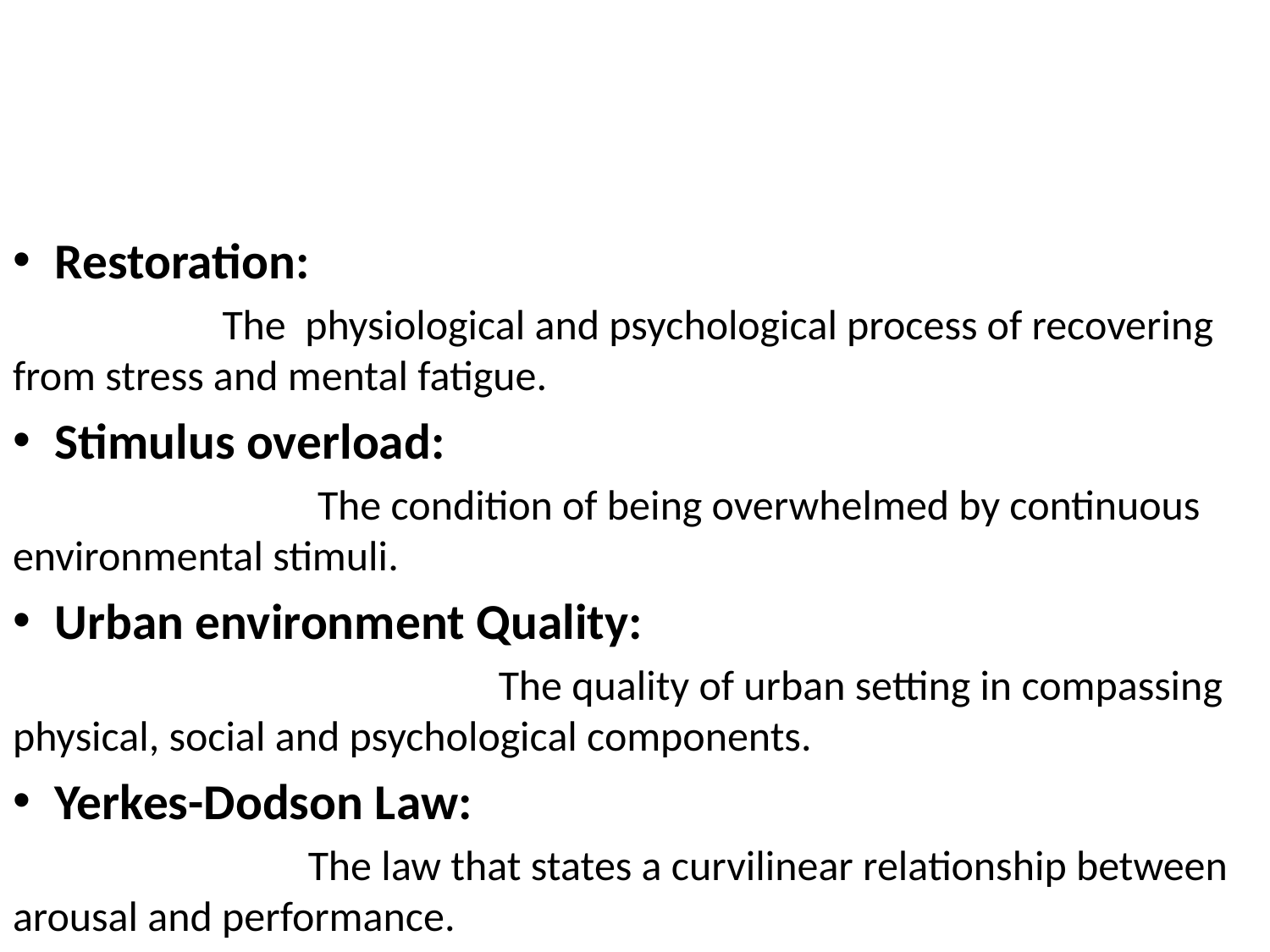

#
Restoration:
                      The  physiological and psychological process of recovering from stress and mental fatigue.
Stimulus overload:
                                The condition of being overwhelmed by continuous environmental stimuli.
Urban environment Quality:
                                                   The quality of urban setting in compassing physical, social and psychological components.
Yerkes-Dodson Law:
                               The law that states a curvilinear relationship between arousal and performance.